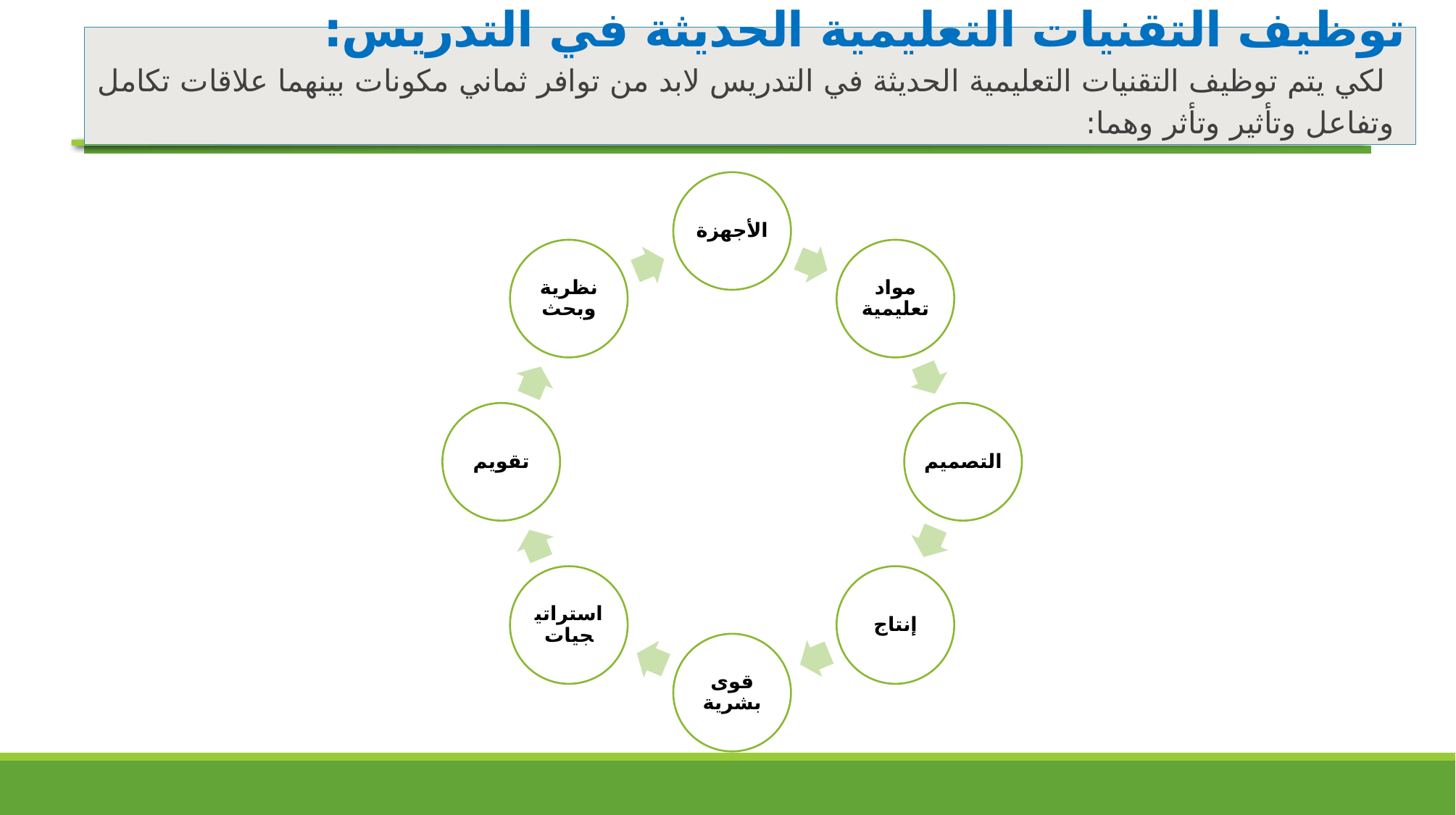

# توظيف التقنيات التعليمية الحديثة في التدريس: لكي يتم توظيف التقنيات التعليمية الحديثة في التدريس لابد من توافر ثماني مكونات بينهما علاقات تكامل وتفاعل وتأثير وتأثر وهما:
الأجهزة

مواد تعليمية

التصميم

إنتاج

قوى بشرية

استراتيجيات

تقويم

نظرية وبحث